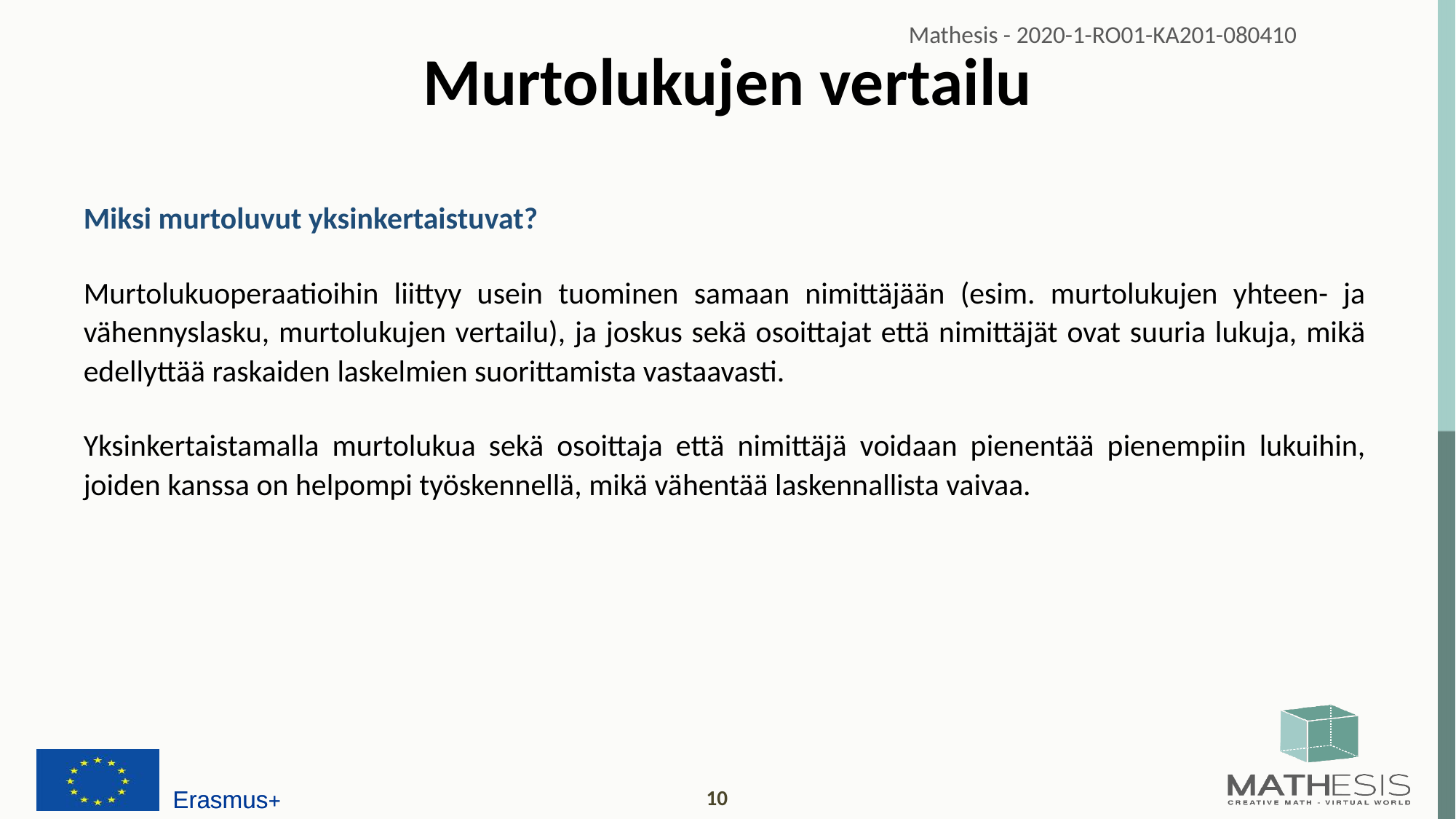

# Murtolukujen vertailu
Miksi murtoluvut yksinkertaistuvat?
Murtolukuoperaatioihin liittyy usein tuominen samaan nimittäjään (esim. murtolukujen yhteen- ja vähennyslasku, murtolukujen vertailu), ja joskus sekä osoittajat että nimittäjät ovat suuria lukuja, mikä edellyttää raskaiden laskelmien suorittamista vastaavasti.
Yksinkertaistamalla murtolukua sekä osoittaja että nimittäjä voidaan pienentää pienempiin lukuihin, joiden kanssa on helpompi työskennellä, mikä vähentää laskennallista vaivaa.